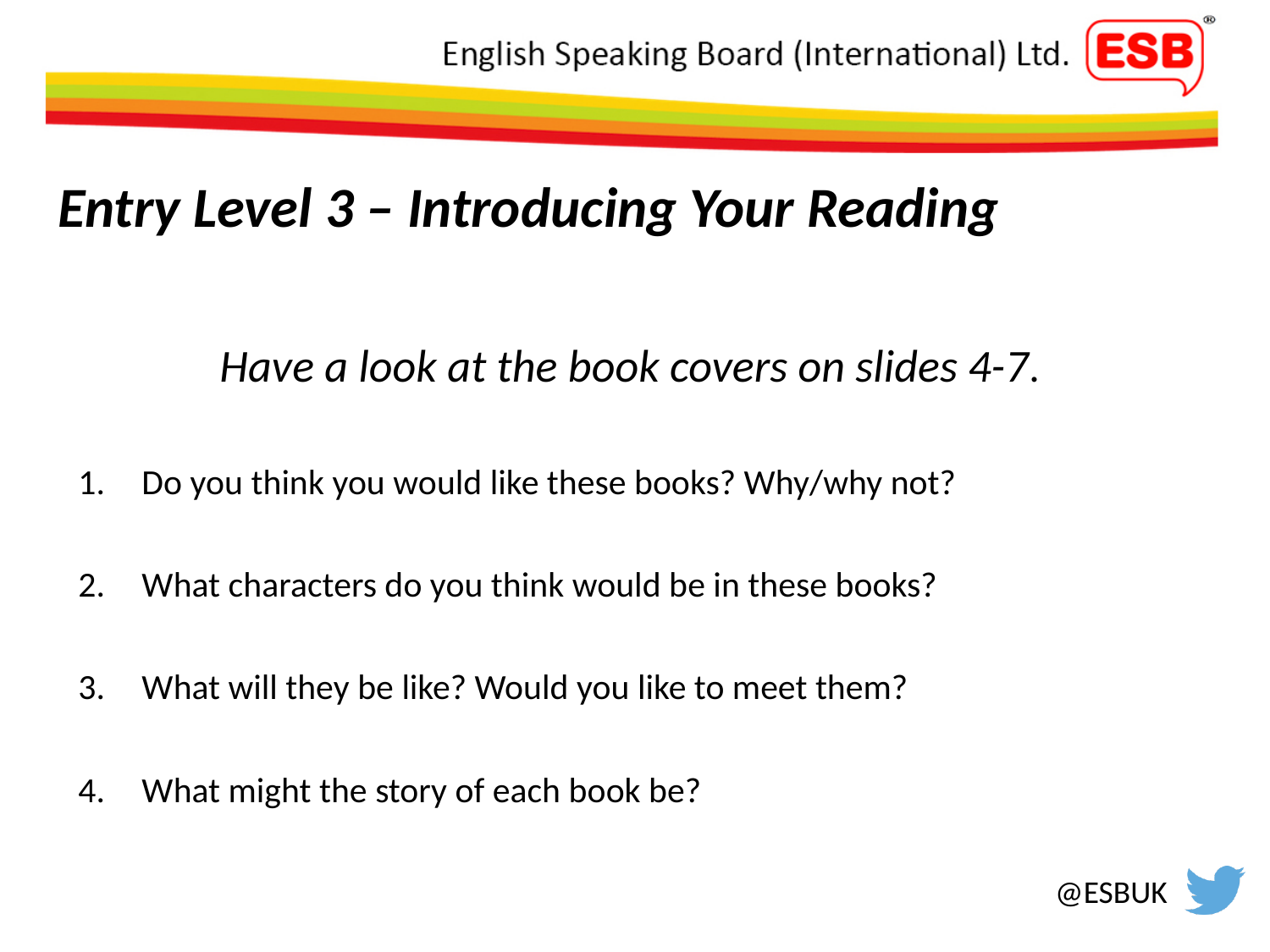

Entry Level 3 – Introducing Your Reading
Have a look at the book covers on slides 4-7.

Do you think you would like these books? Why/why not?

What characters do you think would be in these books?

What will they be like? Would you like to meet them?

What might the story of each book be?